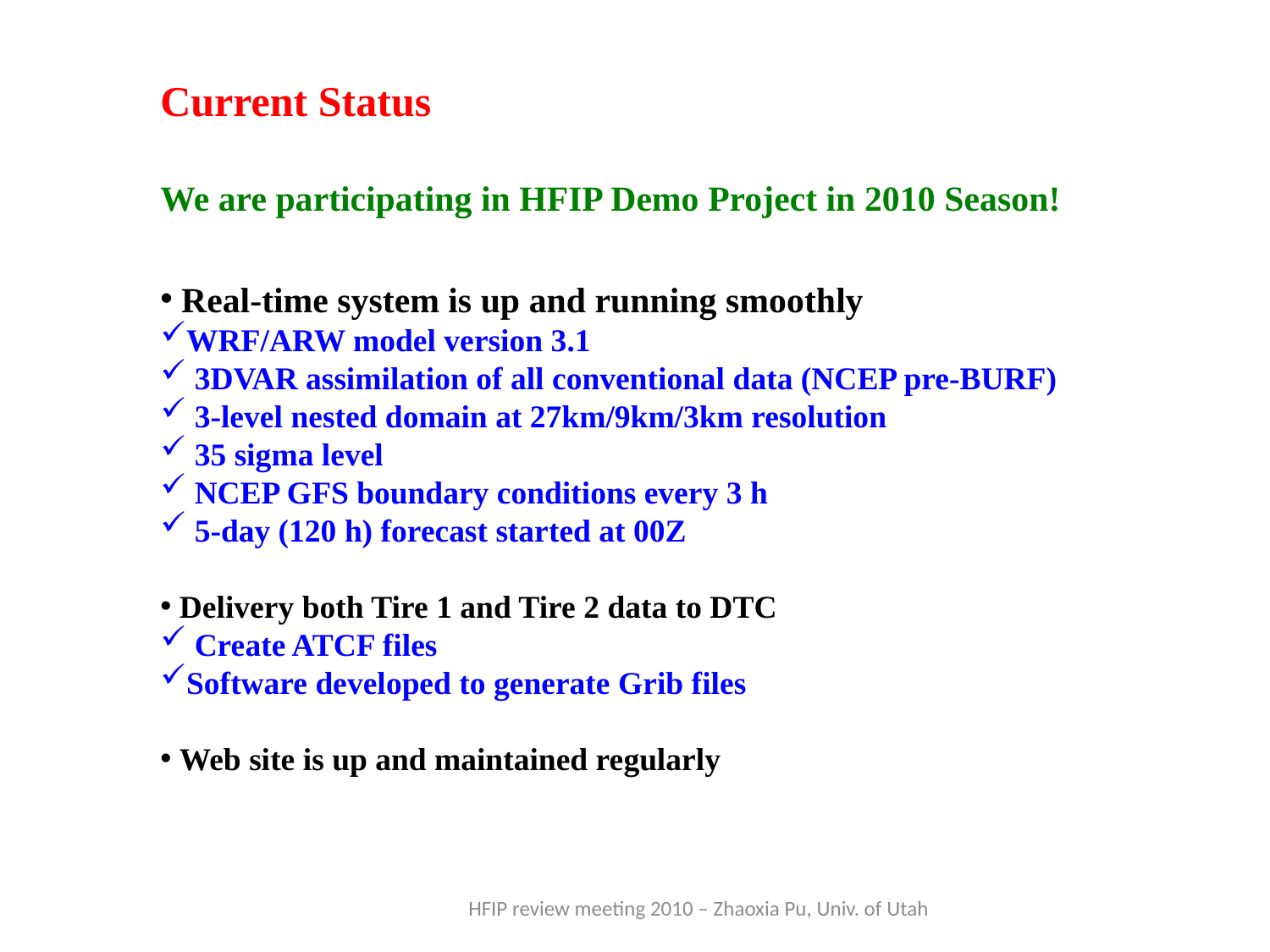

Current Status

We are participating in HFIP Demo Project in 2010 Season!

 Real-time system is up and running smoothly
WRF/ARW model version 3.1
 3DVAR assimilation of all conventional data (NCEP pre-BURF)
 3-level nested domain at 27km/9km/3km resolution
 35 sigma level
 NCEP GFS boundary conditions every 3 h
 5-day (120 h) forecast started at 00Z

 Delivery both Tire 1 and Tire 2 data to DTC
 Create ATCF files
Software developed to generate Grib files

 Web site is up and maintained regularly

HFIP review meeting 2010 – Zhaoxia Pu, Univ. of Utah